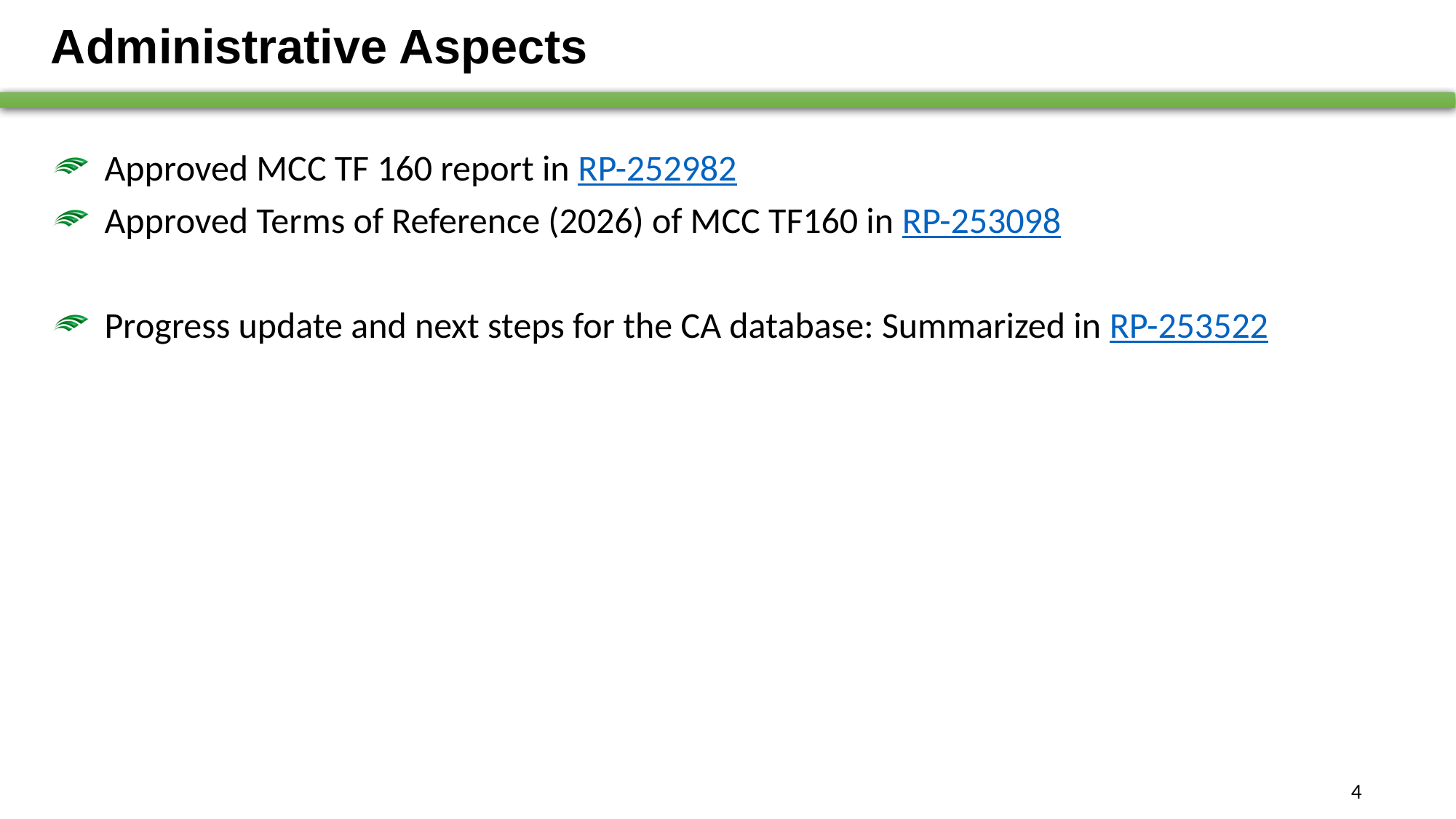

# Administrative Aspects
Approved MCC TF 160 report in RP-252982
Approved Terms of Reference (2026) of MCC TF160 in RP-253098

Progress update and next steps for the CA database: Summarized in RP-253522